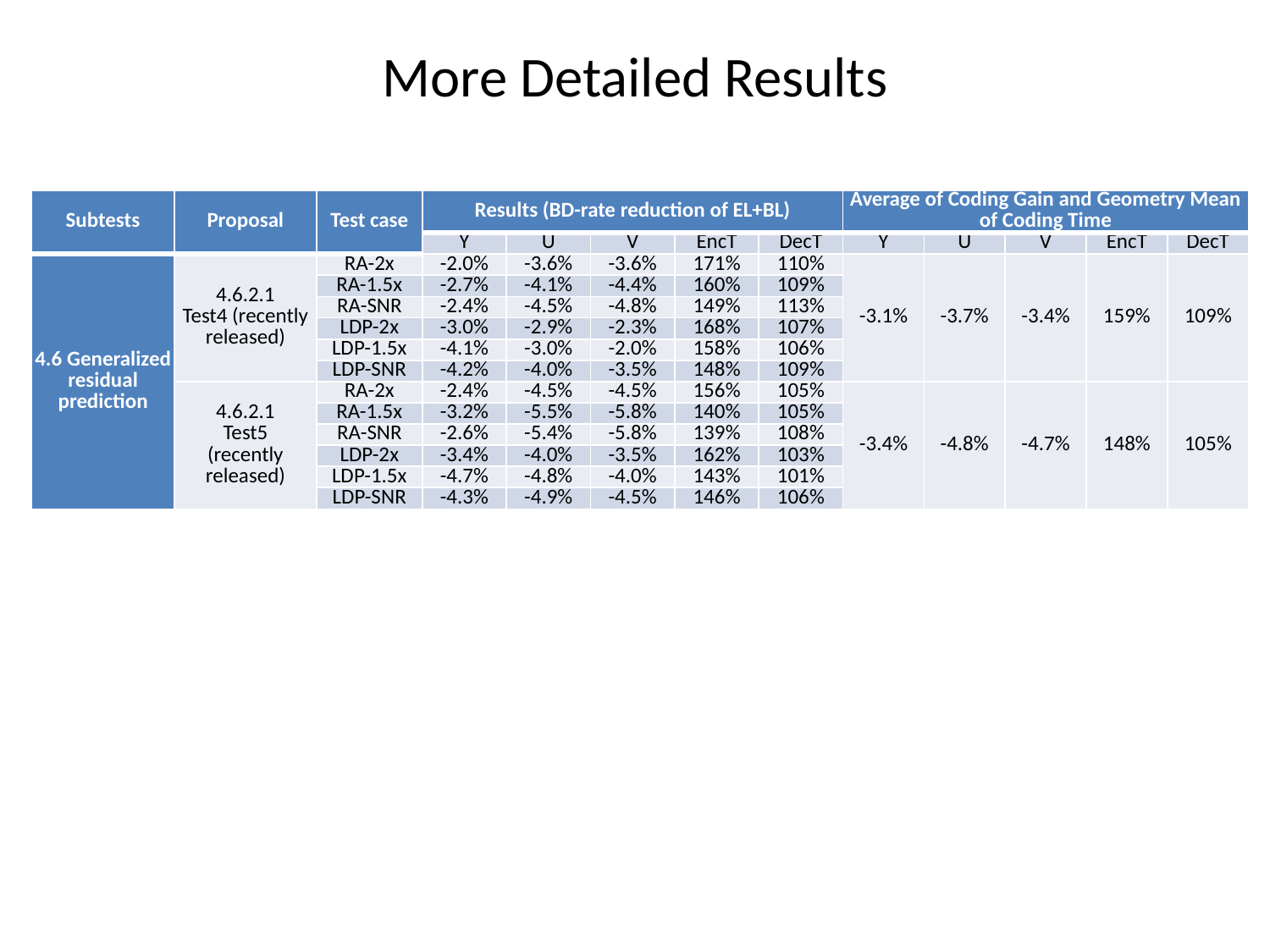

# More Detailed Results
| Subtests | Proposal | Test case | Results (BD-rate reduction of EL+BL) |  |  |  |  | Average of Coding Gain and Geometry Mean of Coding Time |  |  |  |  |
| --- | --- | --- | --- | --- | --- | --- | --- | --- | --- | --- | --- | --- |
|  |  |  | Y | U | V | EncT | DecT | Y | U | V | EncT | DecT |
| 4.6 Generalized residual prediction | 4.6.2.1 Test4 (recently released) | RA-2x | -2.0% | -3.6% | -3.6% | 171% | 110% | -3.1% | -3.7% | -3.4% | 159% | 109% |
|  |  | RA-1.5x | -2.7% | -4.1% | -4.4% | 160% | 109% |  |  |  |  |  |
|  |  | RA-SNR | -2.4% | -4.5% | -4.8% | 149% | 113% |  |  |  |  |  |
|  |  | LDP-2x | -3.0% | -2.9% | -2.3% | 168% | 107% |  |  |  |  |  |
|  |  | LDP-1.5x | -4.1% | -3.0% | -2.0% | 158% | 106% |  |  |  |  |  |
|  |  | LDP-SNR | -4.2% | -4.0% | -3.5% | 148% | 109% |  |  |  |  |  |
|  | 4.6.2.1 Test5 (recently released) | RA-2x | -2.4% | -4.5% | -4.5% | 156% | 105% | -3.4% | -4.8% | -4.7% | 148% | 105% |
|  |  | RA-1.5x | -3.2% | -5.5% | -5.8% | 140% | 105% |  |  |  |  |  |
|  |  | RA-SNR | -2.6% | -5.4% | -5.8% | 139% | 108% |  |  |  |  |  |
|  |  | LDP-2x | -3.4% | -4.0% | -3.5% | 162% | 103% |  |  |  |  |  |
|  |  | LDP-1.5x | -4.7% | -4.8% | -4.0% | 143% | 101% |  |  |  |  |  |
|  |  | LDP-SNR | -4.3% | -4.9% | -4.5% | 146% | 106% |  |  |  |  |  |